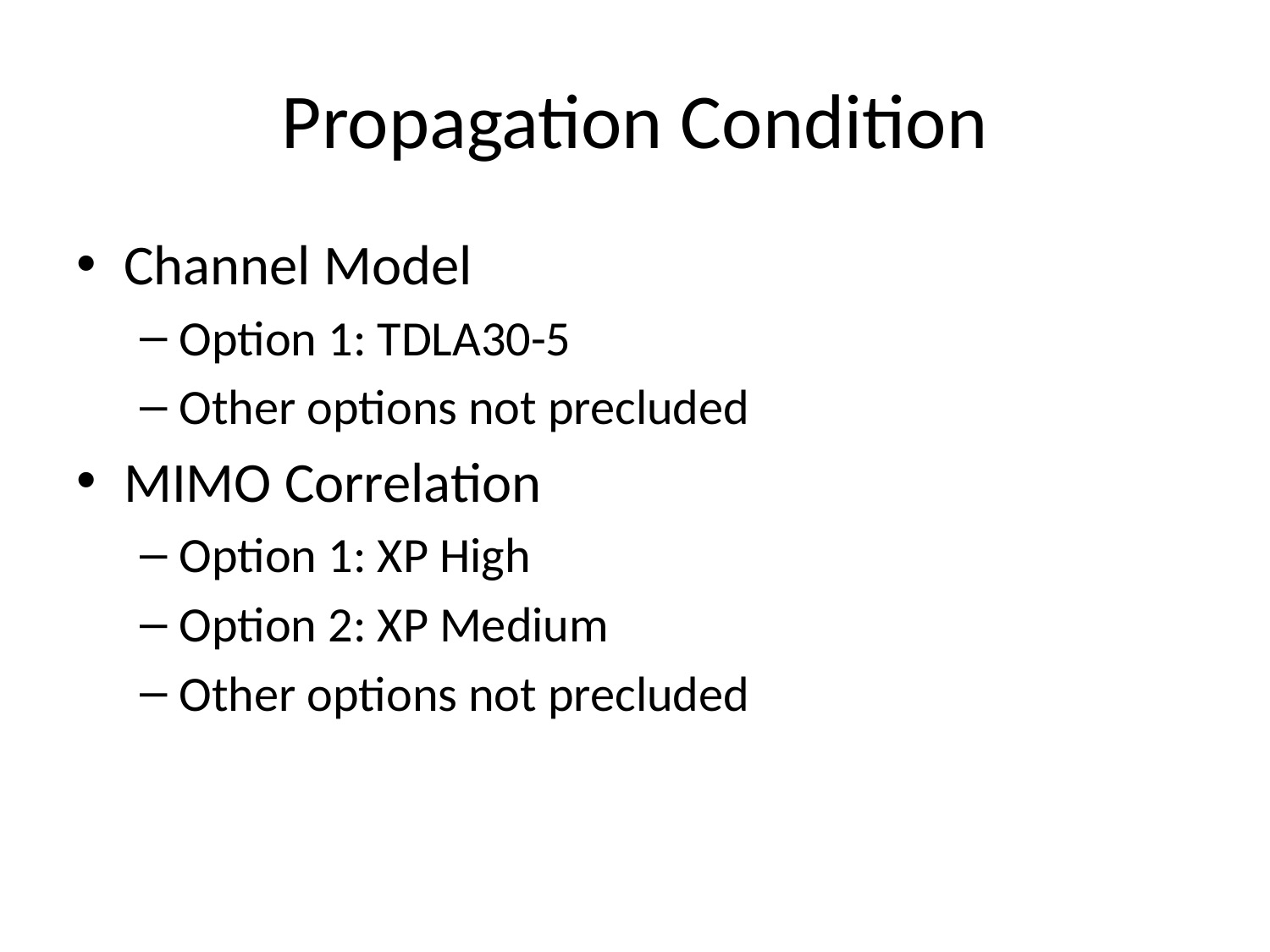

# Propagation Condition
Channel Model
Option 1: TDLA30-5
Other options not precluded
MIMO Correlation
Option 1: XP High
Option 2: XP Medium
Other options not precluded